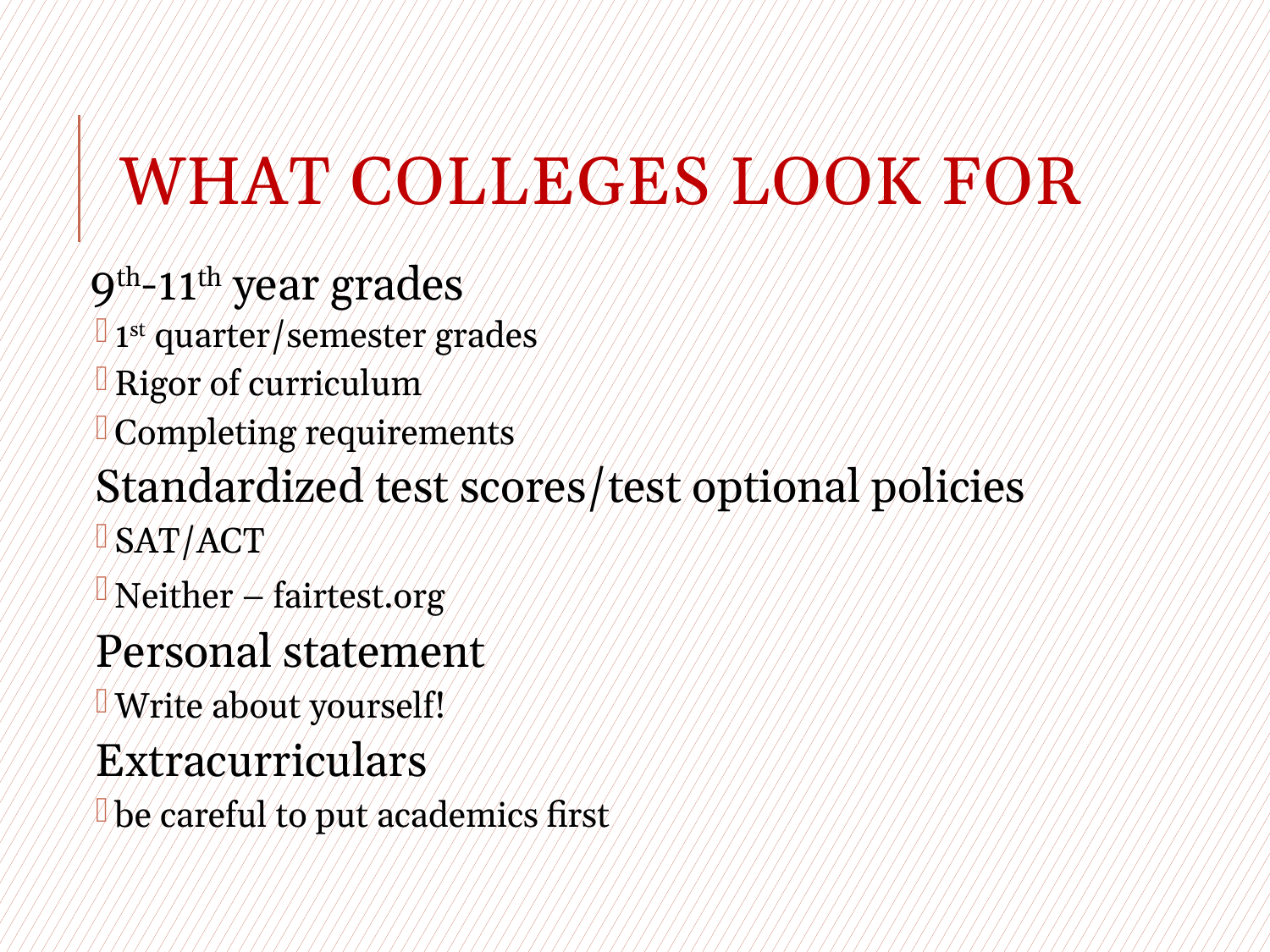

# What colleges look for
9th-11th year grades
1st quarter/semester grades
Rigor of curriculum
Completing requirements
Standardized test scores/test optional policies
SAT/ACT
Neither – fairtest.org
Personal statement
Write about yourself!
Extracurriculars
be careful to put academics first